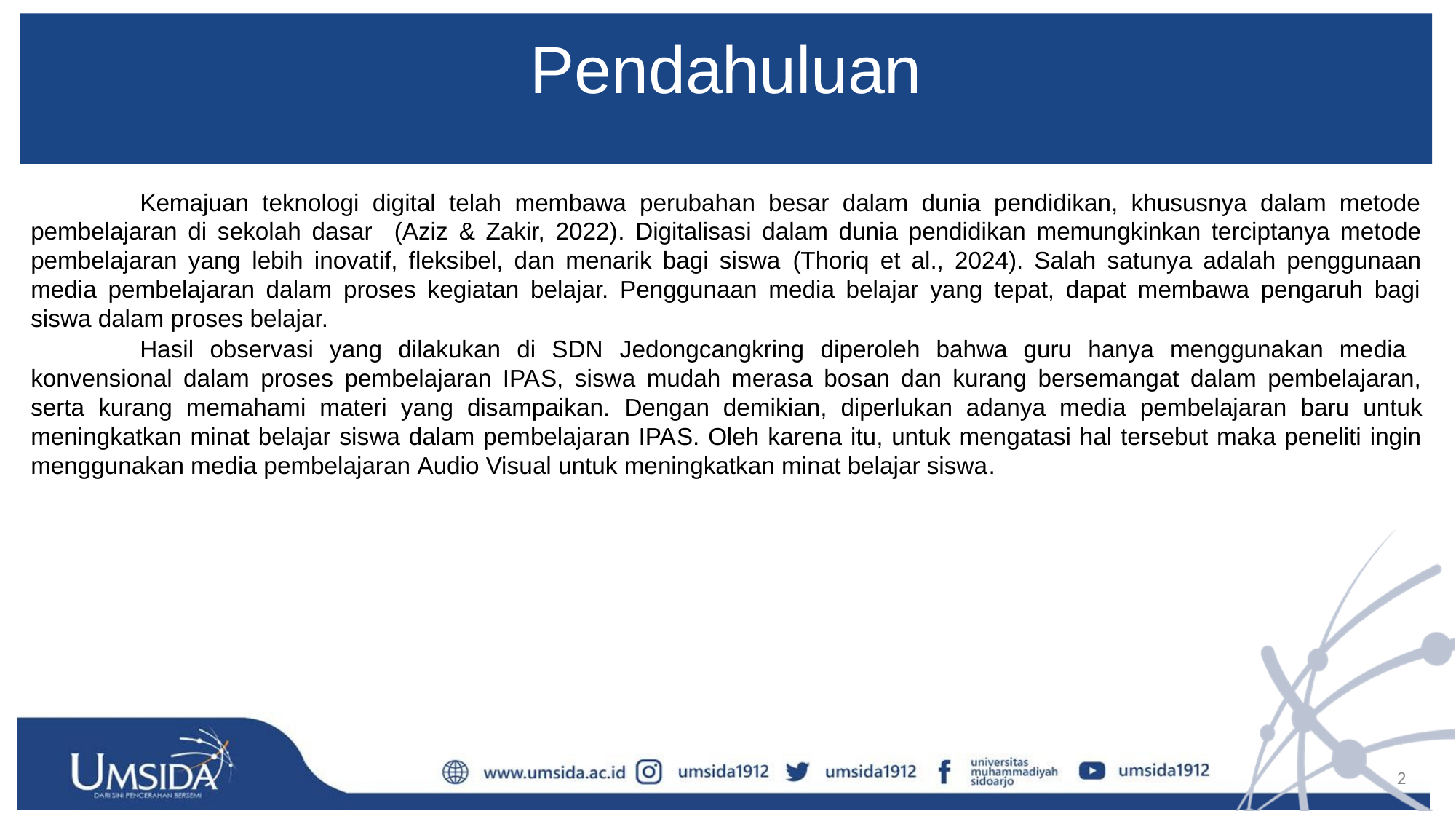

# Pendahuluan
Kemajuan teknologi digital telah membawa perubahan besar dalam dunia pendidikan, khususnya dalam metode pembelajaran di sekolah dasar  (Aziz & Zakir, 2022). Digitalisasi dalam dunia pendidikan memungkinkan terciptanya metode pembelajaran yang lebih inovatif, fleksibel, dan menarik bagi siswa (Thoriq et al., 2024). Salah satunya adalah penggunaan media pembelajaran dalam proses kegiatan belajar. Penggunaan media belajar yang tepat, dapat membawa pengaruh bagi siswa dalam proses belajar.
Hasil observasi yang dilakukan di SDN Jedongcangkring diperoleh bahwa guru hanya menggunakan media  konvensional dalam proses pembelajaran IPAS, siswa mudah merasa bosan dan kurang bersemangat dalam pembelajaran, serta kurang memahami materi yang disampaikan. Dengan demikian, diperlukan adanya media pembelajaran baru untuk meningkatkan minat belajar siswa dalam pembelajaran IPAS. Oleh karena itu, untuk mengatasi hal tersebut maka peneliti ingin menggunakan media pembelajaran Audio Visual untuk meningkatkan minat belajar siswa.

2